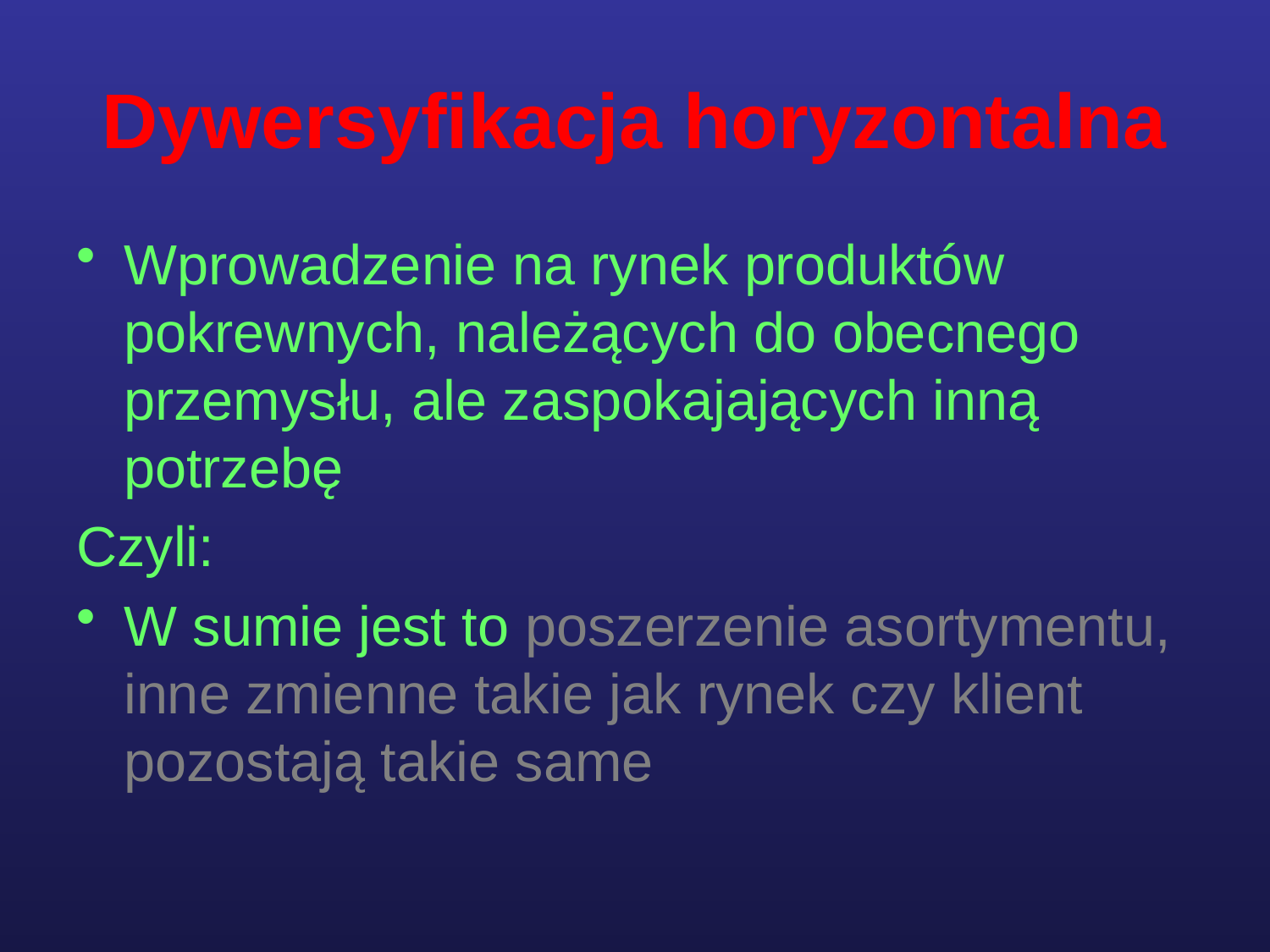

# Dywersyfikacja horyzontalna
Wprowadzenie na rynek produktów pokrewnych, należących do obecnego przemysłu, ale zaspokajających inną potrzebę
Czyli:
W sumie jest to poszerzenie asortymentu, inne zmienne takie jak rynek czy klient pozostają takie same